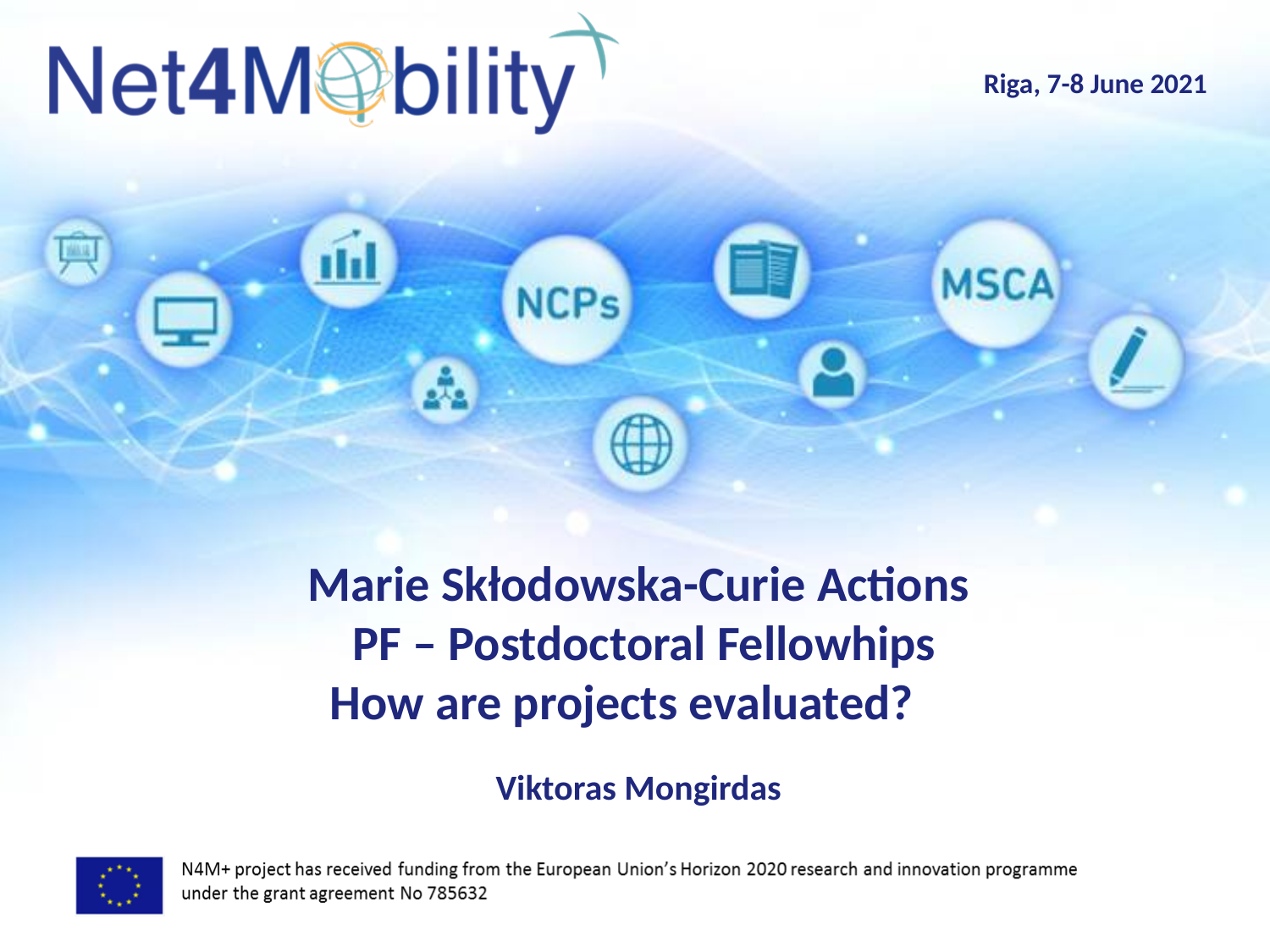

Riga, 7-8 June 2021
# Marie Skłodowska-Curie Actions PF – Postdoctoral Fellowhips How are projects evaluated?
Viktoras Mongirdas